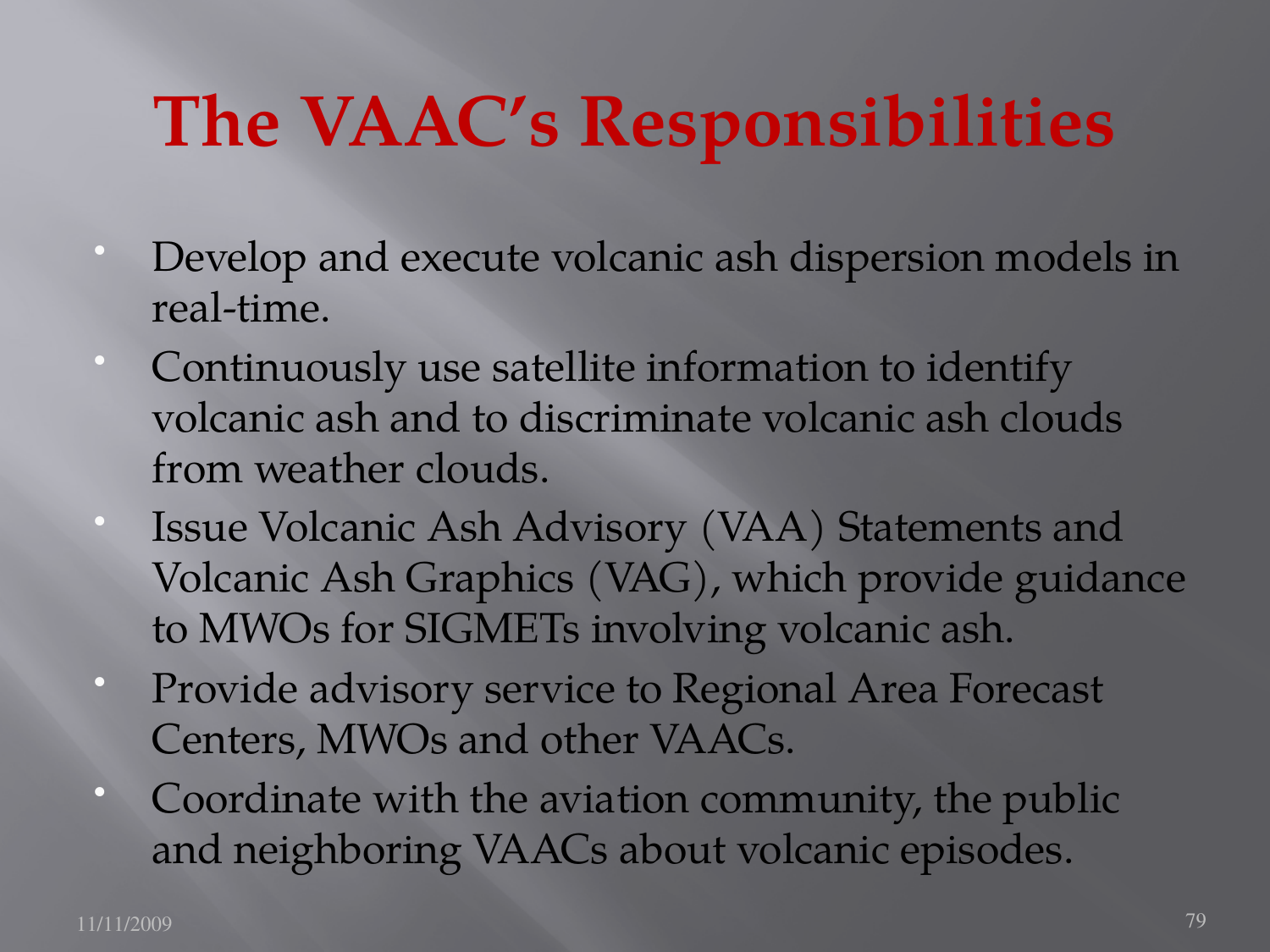

# The VAAC’s Responsibilities
Develop and execute volcanic ash dispersion models in real-time.
Continuously use satellite information to identify volcanic ash and to discriminate volcanic ash clouds from weather clouds.
Issue Volcanic Ash Advisory (VAA) Statements and Volcanic Ash Graphics (VAG), which provide guidance to MWOs for SIGMETs involving volcanic ash.
Provide advisory service to Regional Area Forecast Centers, MWOs and other VAACs.
Coordinate with the aviation community, the public and neighboring VAACs about volcanic episodes.

11/11/2009
79